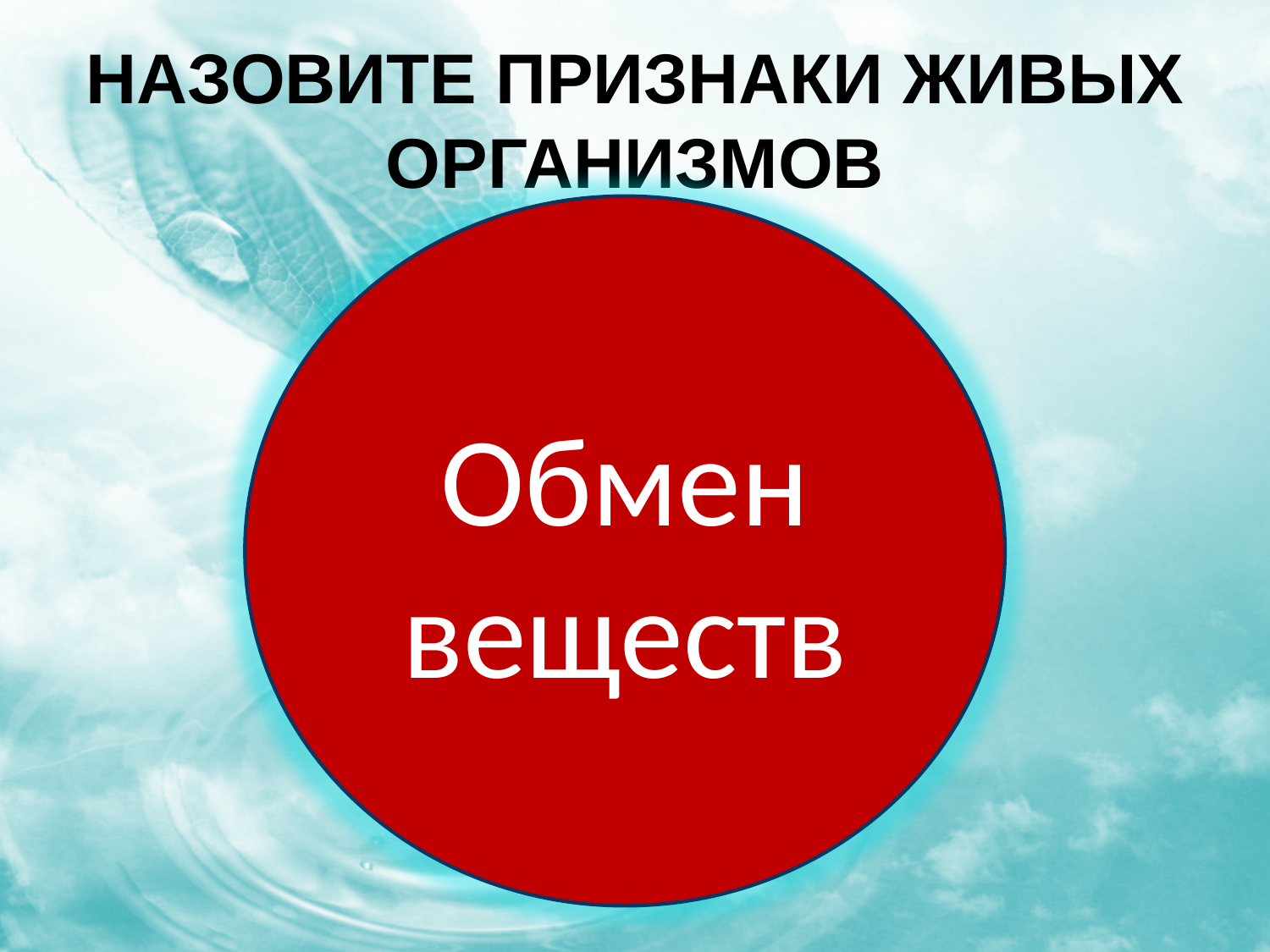

# Назовите признаки живых организмов
Обмен веществ
питание
дыхание
выделение